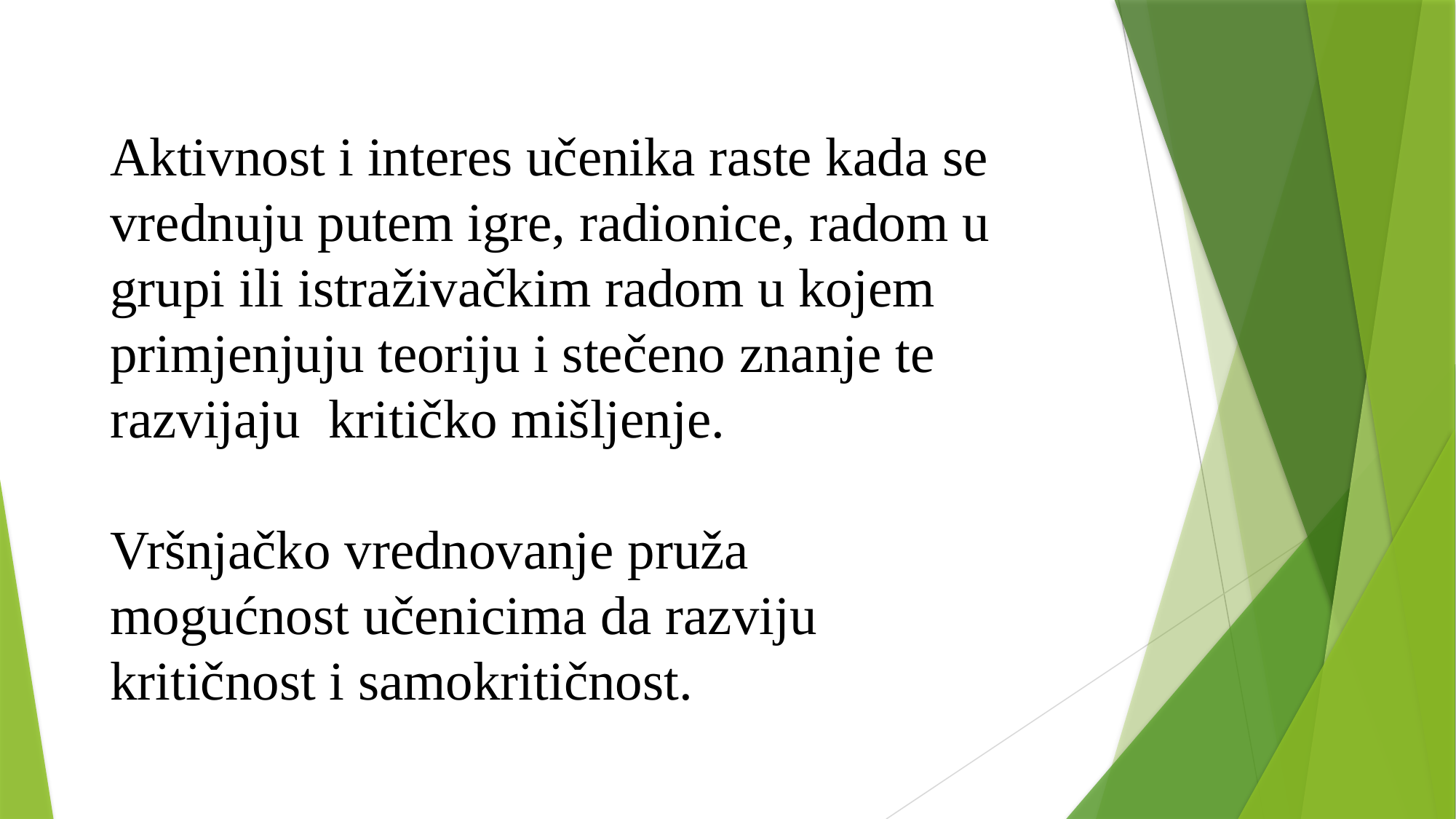

Aktivnost i interes učenika raste kada se vrednuju putem igre, radionice, radom u grupi ili istraživačkim radom u kojem primjenjuju teoriju i stečeno znanje te razvijaju	kritičko mišljenje.

Vršnjačko vrednovanje pruža mogućnost učenicima da razviju kritičnost i samokritičnost.